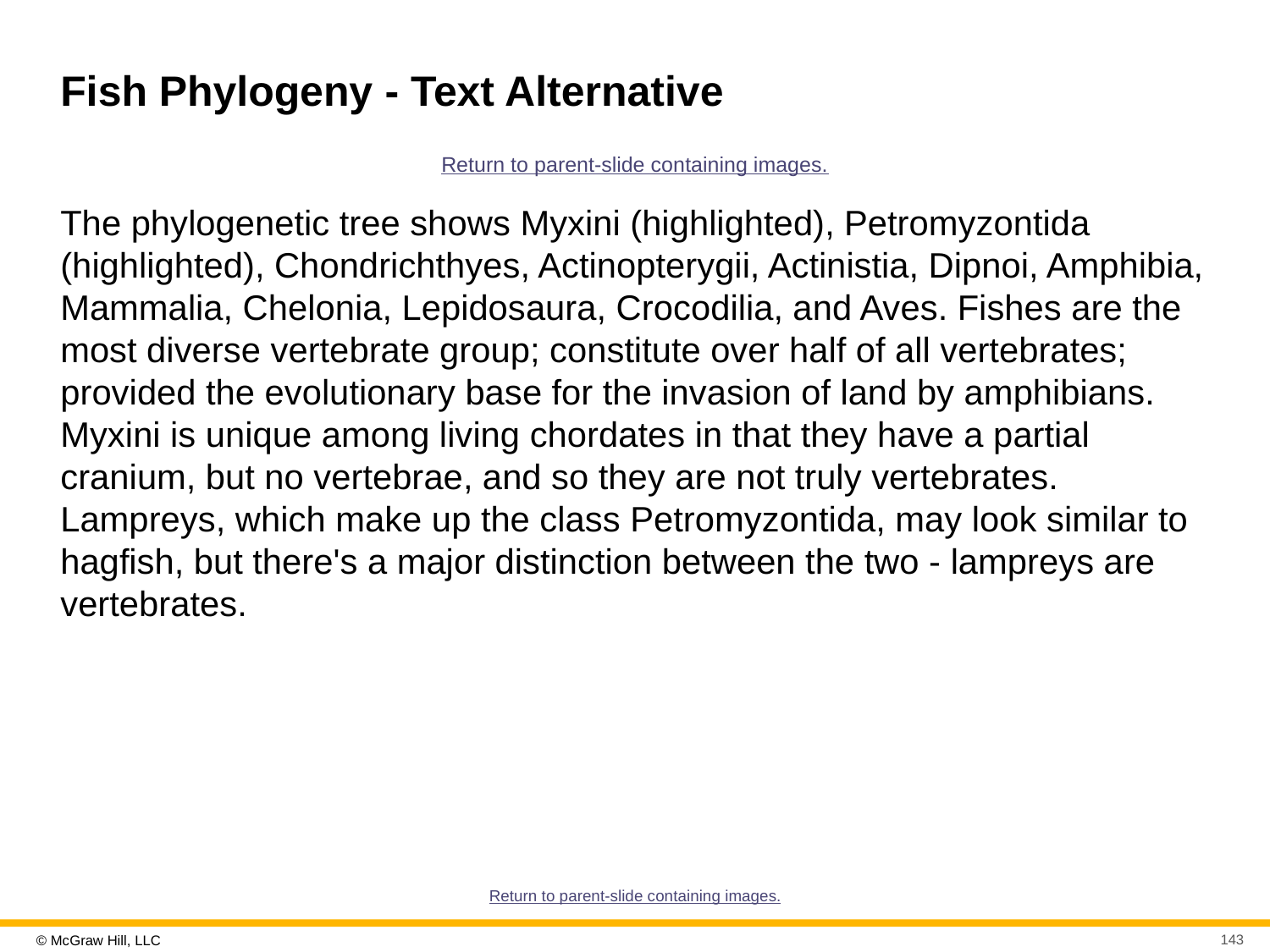

# Fish Phylogeny - Text Alternative
Return to parent-slide containing images.
The phylogenetic tree shows Myxini (highlighted), Petromyzontida (highlighted), Chondrichthyes, Actinopterygii, Actinistia, Dipnoi, Amphibia, Mammalia, Chelonia, Lepidosaura, Crocodilia, and Aves. Fishes are the most diverse vertebrate group; constitute over half of all vertebrates; provided the evolutionary base for the invasion of land by amphibians. Myxini is unique among living chordates in that they have a partial cranium, but no vertebrae, and so they are not truly vertebrates. Lampreys, which make up the class Petromyzontida, may look similar to hagfish, but there's a major distinction between the two - lampreys are vertebrates.
Return to parent-slide containing images.
143